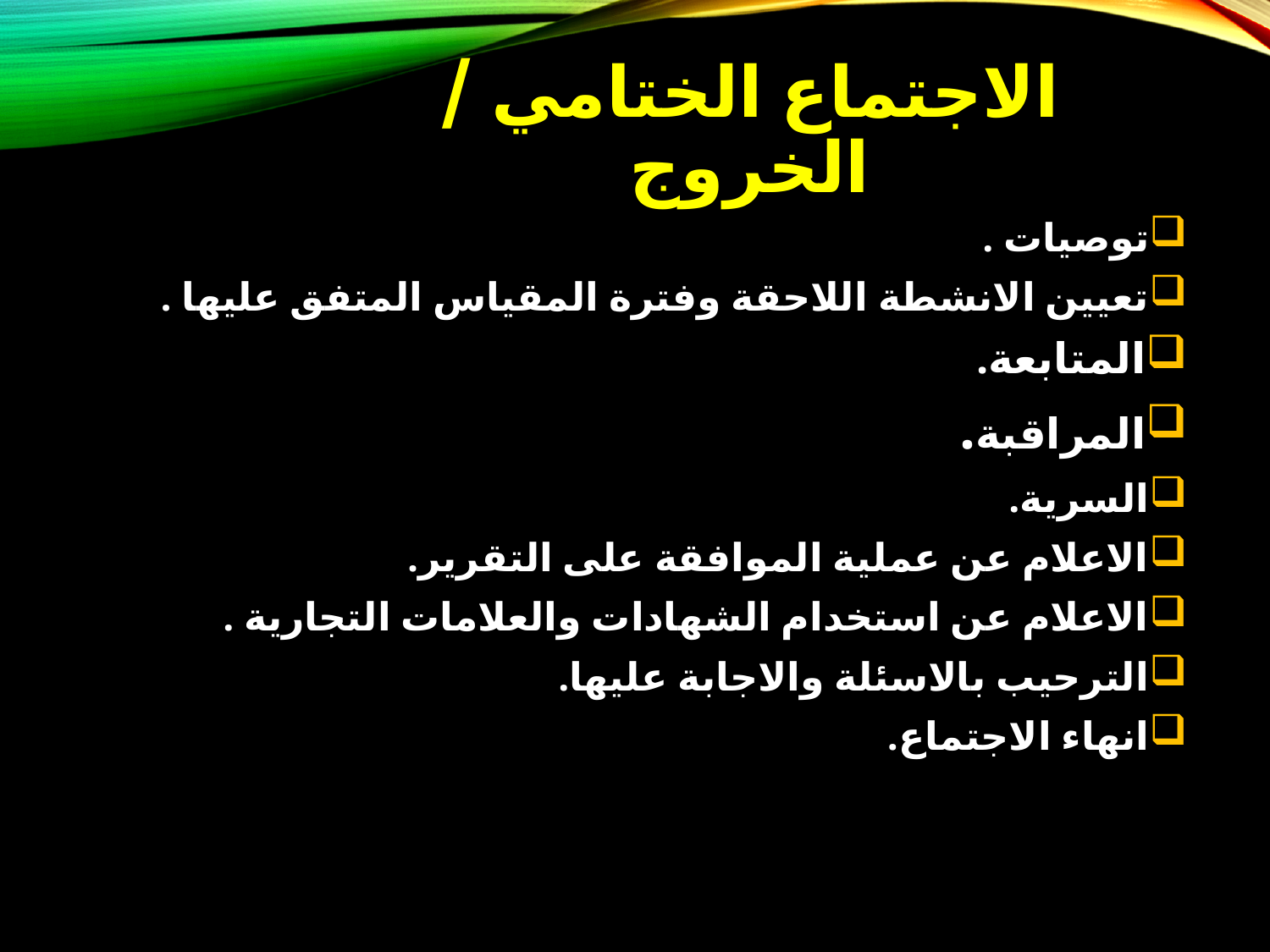

# الاجتماع الختامي / الخروج
توصيات .
تعيين الانشطة اللاحقة وفترة المقياس المتفق عليها .
المتابعة.
المراقبة.
السرية.
الاعلام عن عملية الموافقة على التقرير.
الاعلام عن استخدام الشهادات والعلامات التجارية .
الترحيب بالاسئلة والاجابة عليها.
انهاء الاجتماع.